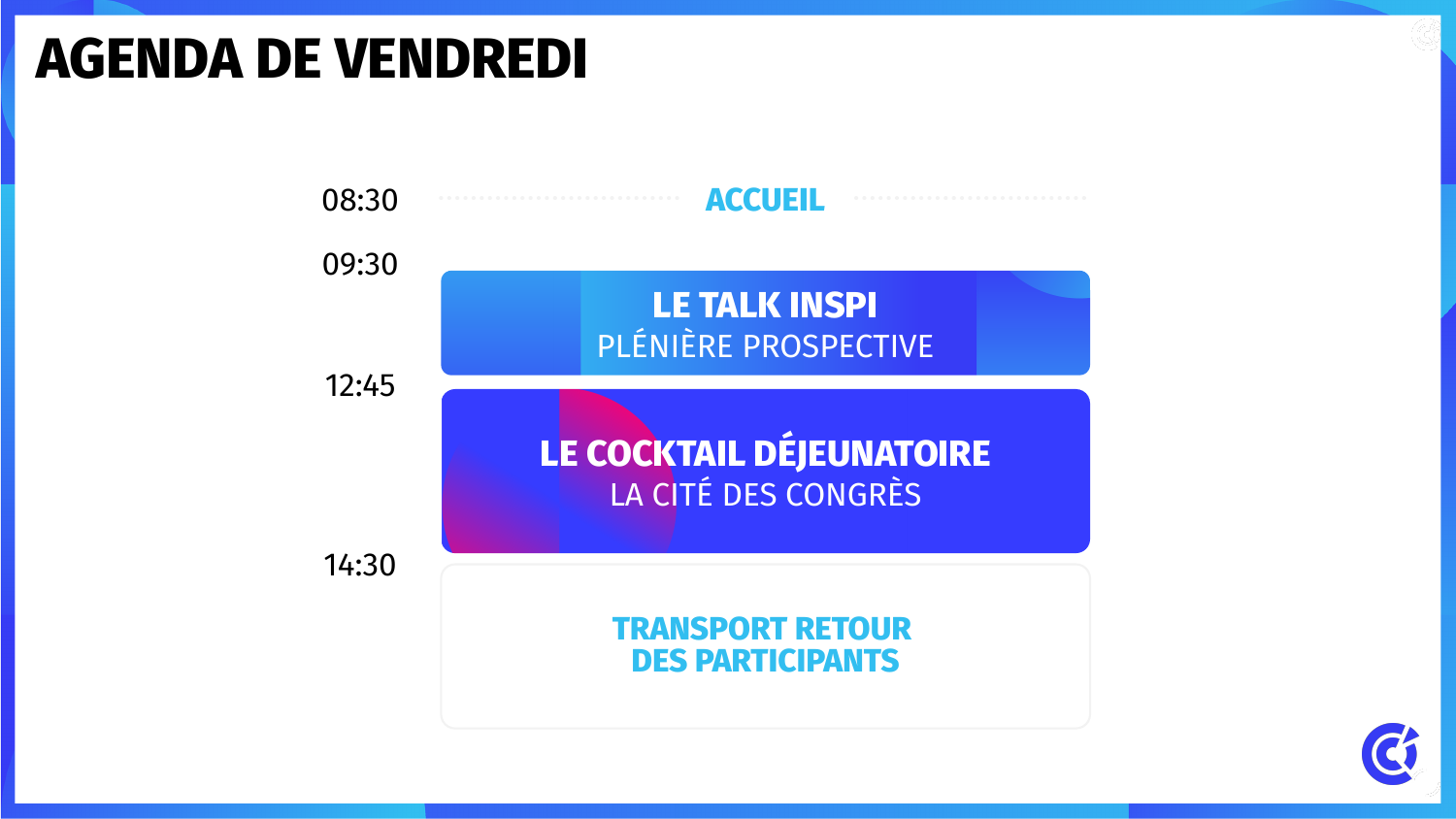

# Agenda de vendredi
08:30
ACCUEIL
09:30
LE TALK INSPI
PLÉNIÈRE PROSPECTIVE
12:45
LE COCKTAIL DÉJEUNATOIRE
LA CITÉ DES CONGRÈS
14:30
TRANSPORT RETOUR
DES PARTICIPANTS